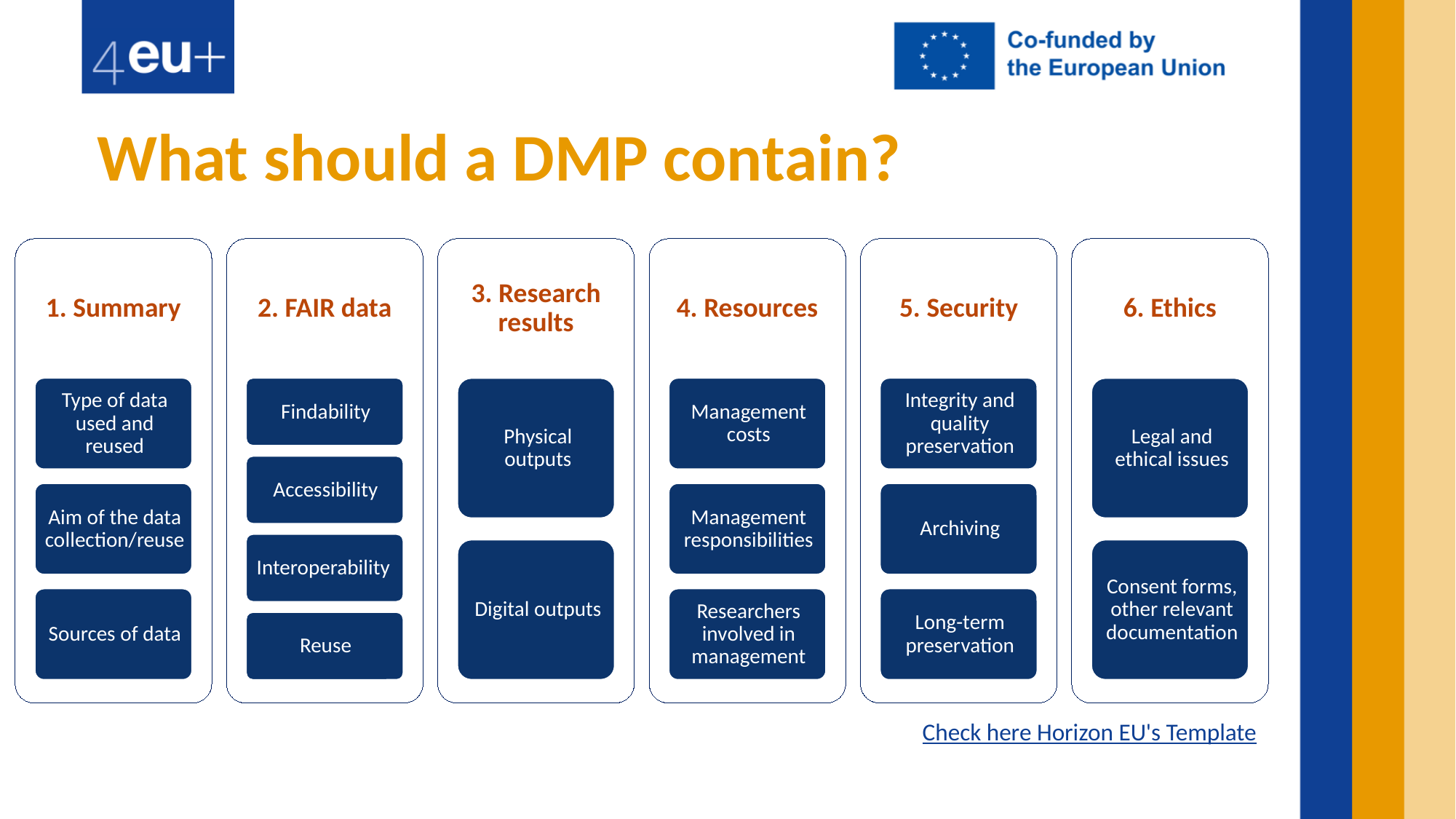

# What should a DMP contain?
1. Summary
Type of data used and reused
Aim of the data collection/reuse
Sources of data
2. FAIR data
Findability
Accessibility
Interoperability
Reuse
3. Research results
Physical outputs
Digital outputs
4. Resources
Management costs
Management responsibilities
Researchers involved in management
5. Security
Integrity and quality preservation
Archiving
Long-term preservation
6. Ethics
Legal and ethical issues
Consent forms, other relevant documentation
Check here Horizon EU's Template